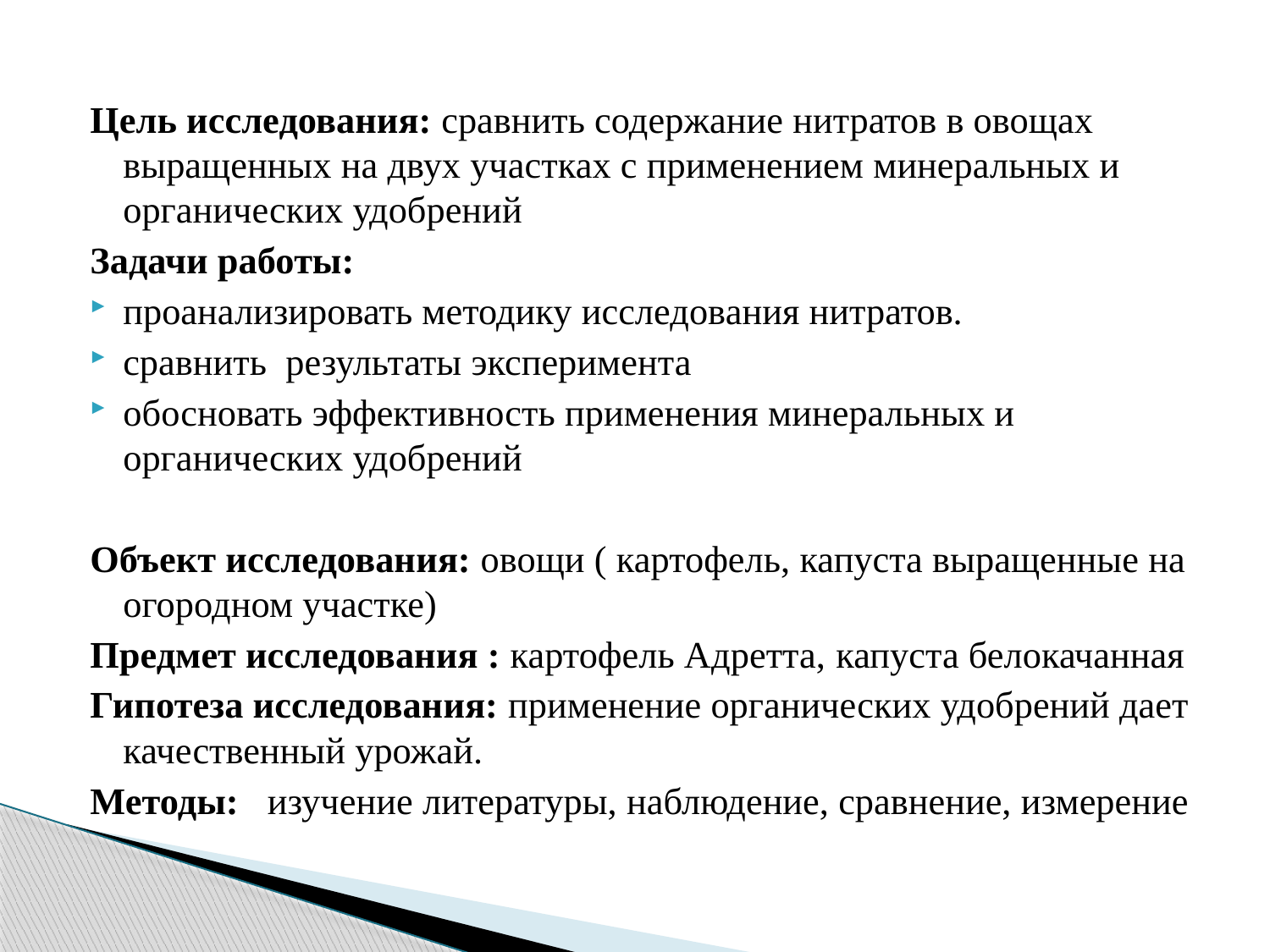

#
Цель исследования: сравнить содержание нитратов в овощах выращенных на двух участках с применением минеральных и органических удобрений
Задачи работы:
проанализировать методику исследования нитратов.
сравнить  результаты эксперимента
обосновать эффективность применения минеральных и органических удобрений

Объект исследования: овощи ( картофель, капуста выращенные на огородном участке)
Предмет исследования : картофель Адретта, капуста белокачанная
Гипотеза исследования: применение органических удобрений дает качественный урожай.
Методы:   изучение литературы, наблюдение, сравнение, измерение